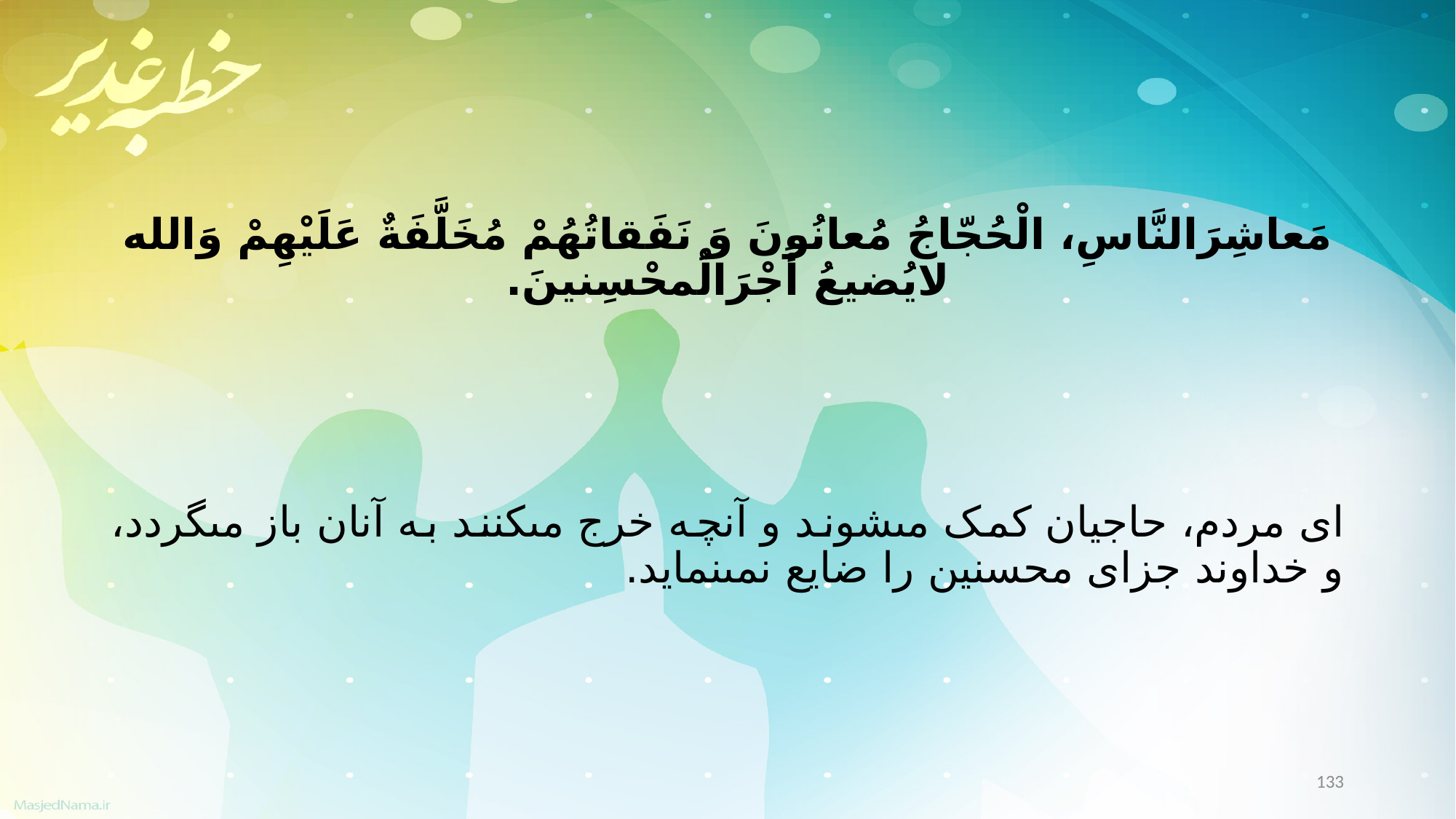

مَعاشِرَالنَّاسِ، الْحُجّاجُ مُعانُونَ وَ نَفَقاتُهُمْ مُخَلَّفَةٌ عَلَیْهِمْ وَالله لایُضیعُ أَجْرَالُْمحْسِنینَ.
اى مردم، حاجیان کمک مى‏شوند و آنچه خرج مى‏کنند به آنان باز مى‏گردد، و خداوند جزاى محسنین را ضایع نمى‏نماید.
133